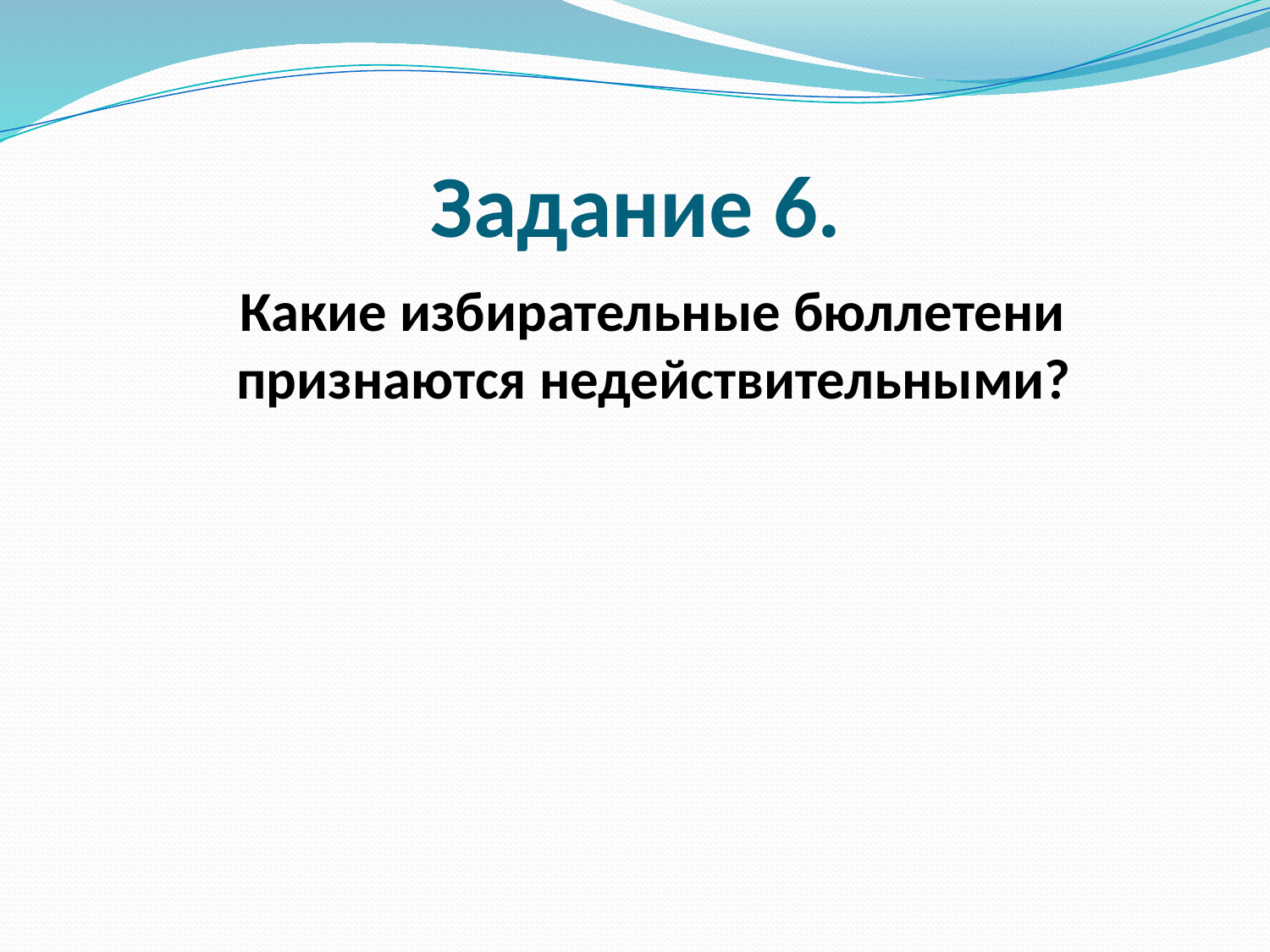

# Задание 6.
   Какие избирательные бюллетени признаются недействительными?